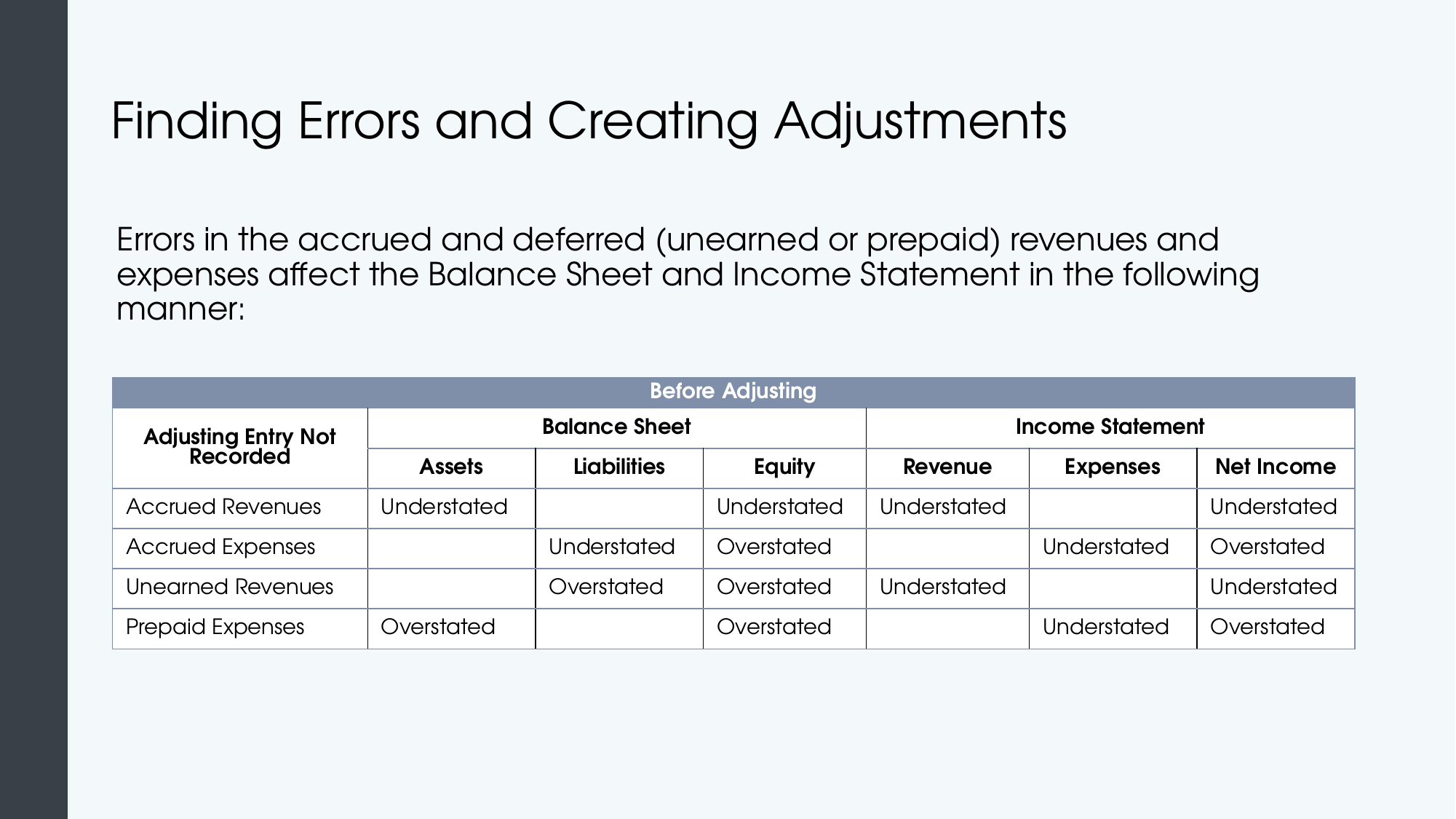

# Finding Errors and Creating Adjustments
Errors in the accrued and deferred (unearned or prepaid) revenues and expenses affect the Balance Sheet and Income Statement in the following manner:

| Before Adjusting |  |  |  |  |  |  |
| --- | --- | --- | --- | --- | --- | --- |
| Adjusting Entry Not Recorded | Balance Sheet |  |  | Income Statement |  |  |
|  | Assets | Liabilities | Equity | Revenue | Expenses | Net Income |
| Accrued Revenues | Understated |  | Understated | Understated |  | Understated |
| Accrued Expenses |  | Understated | Overstated |  | Understated | Overstated |
| Unearned Revenues |  | Overstated | Overstated | Understated |  | Understated |
| Prepaid Expenses | Overstated |  | Overstated |  | Understated | Overstated |